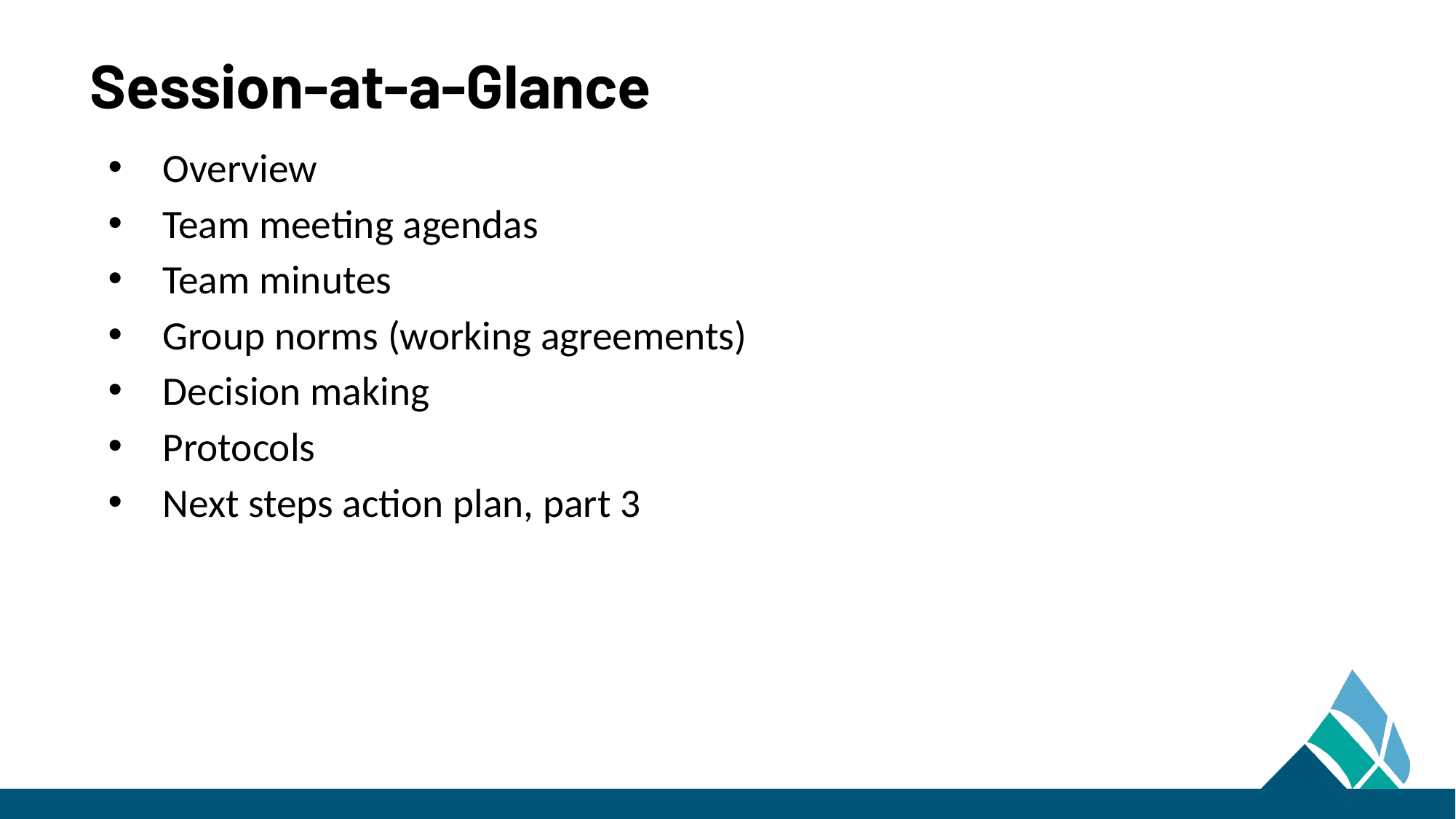

# Session-at-a-Glance
Overview
Team meeting agendas
Team minutes
Group norms (working agreements)
Decision making
Protocols
Next steps action plan, part 3